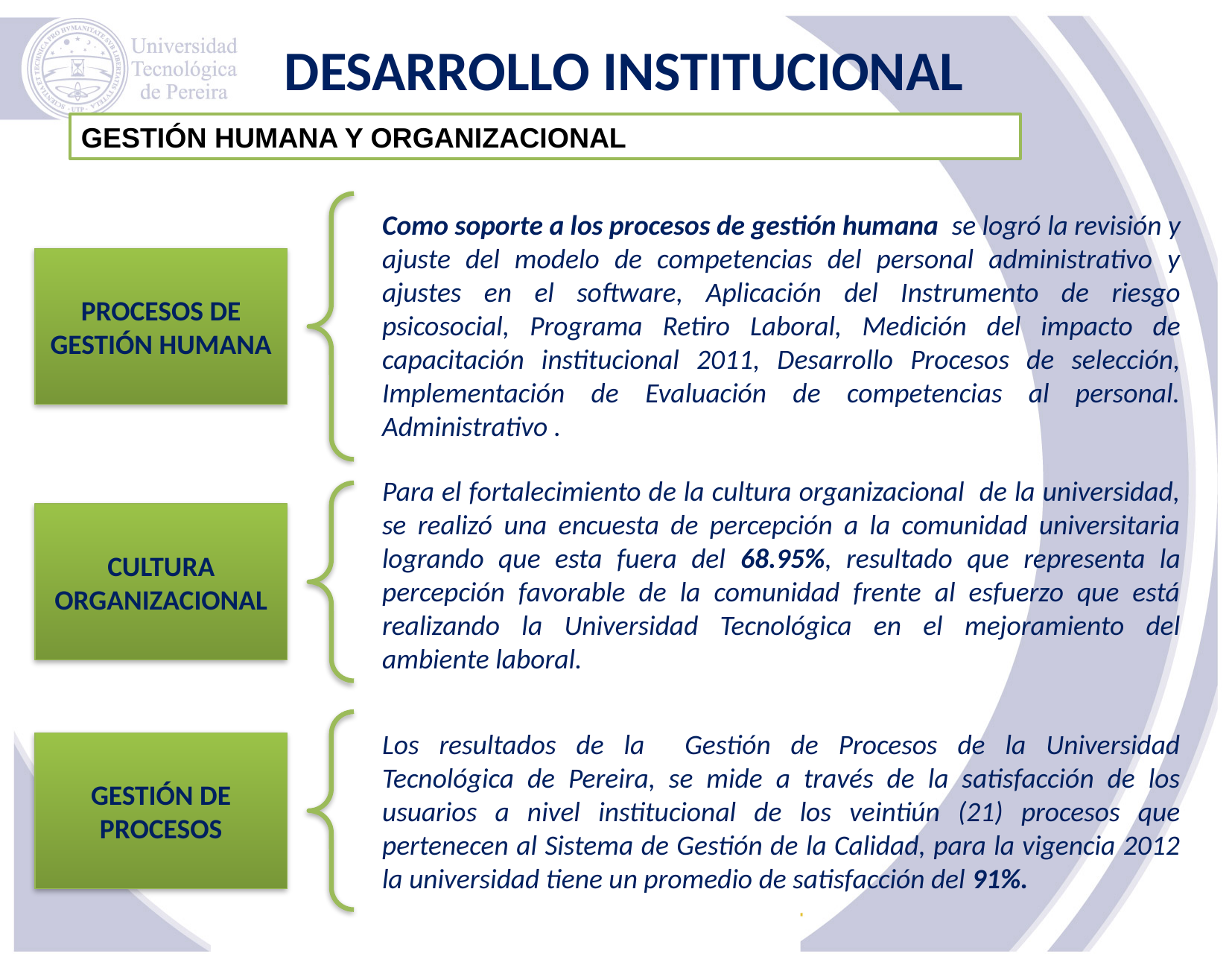

DESARROLLO INSTITUCIONAL
GESTIÓN HUMANA Y ORGANIZACIONAL

Como soporte a los procesos de gestión humana  se logró la revisión y ajuste del modelo de competencias del personal administrativo y ajustes en el software, Aplicación del Instrumento de riesgo psicosocial, Programa Retiro Laboral, Medición del impacto de capacitación institucional 2011, Desarrollo Procesos de selección, Implementación de Evaluación de competencias al personal. Administrativo .
PROCESOS DE GESTIÓN HUMANA
Para el fortalecimiento de la cultura organizacional  de la universidad, se realizó una encuesta de percepción a la comunidad universitaria logrando que esta fuera del 68.95%, resultado que representa la percepción favorable de la comunidad frente al esfuerzo que está realizando la Universidad Tecnológica en el mejoramiento del ambiente laboral.

CULTURA ORGANIZACIONAL

Los resultados de la  Gestión de Procesos de la Universidad Tecnológica de Pereira, se mide a través de la satisfacción de los usuarios a nivel institucional de los veintiún (21) procesos que pertenecen al Sistema de Gestión de la Calidad, para la vigencia 2012 la universidad tiene un promedio de satisfacción del 91%.
GESTIÓN DE PROCESOS